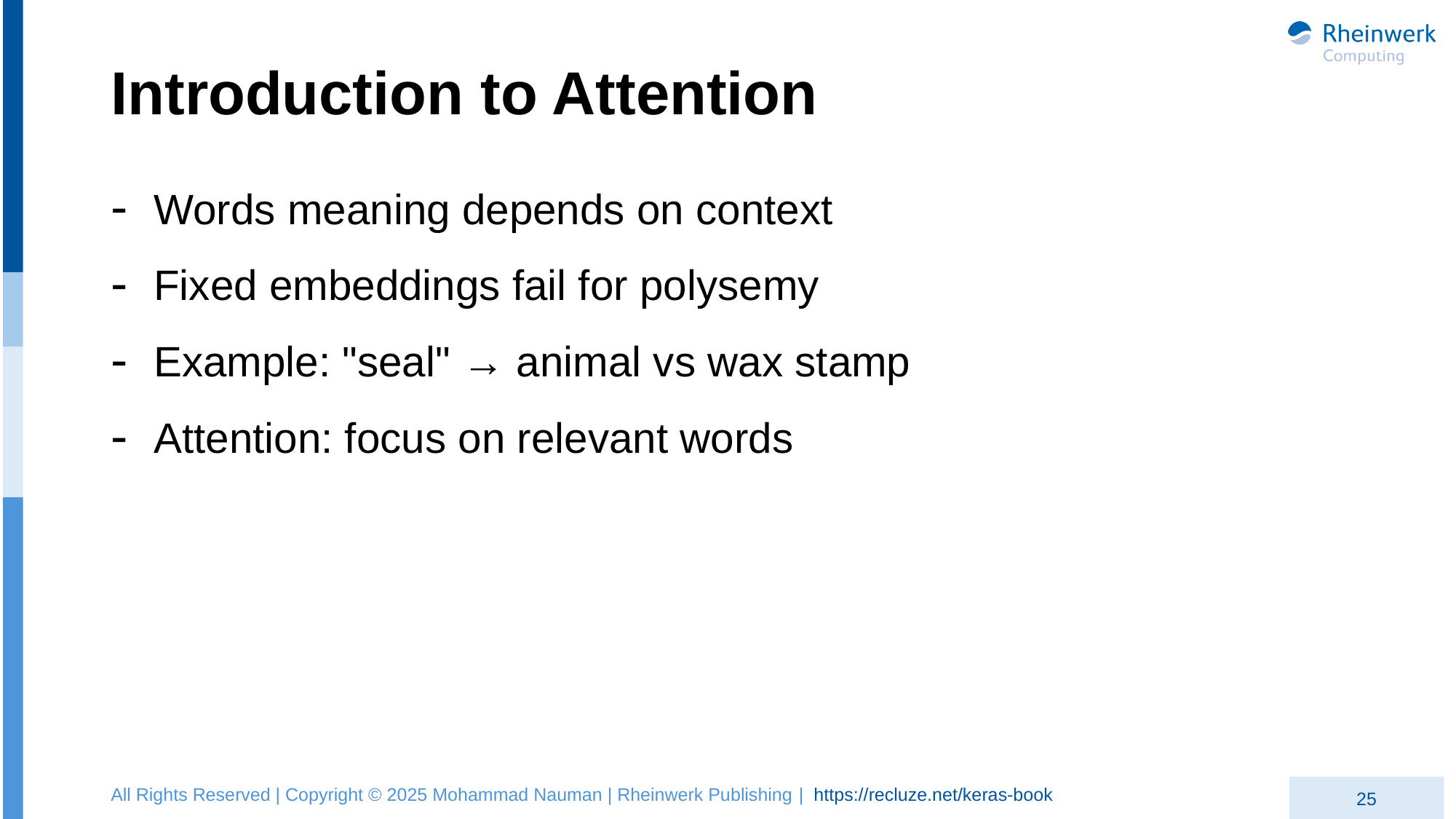

# Introduction to Attention
Words meaning depends on context
Fixed embeddings fail for polysemy
Example: "seal" → animal vs wax stamp
Attention: focus on relevant words